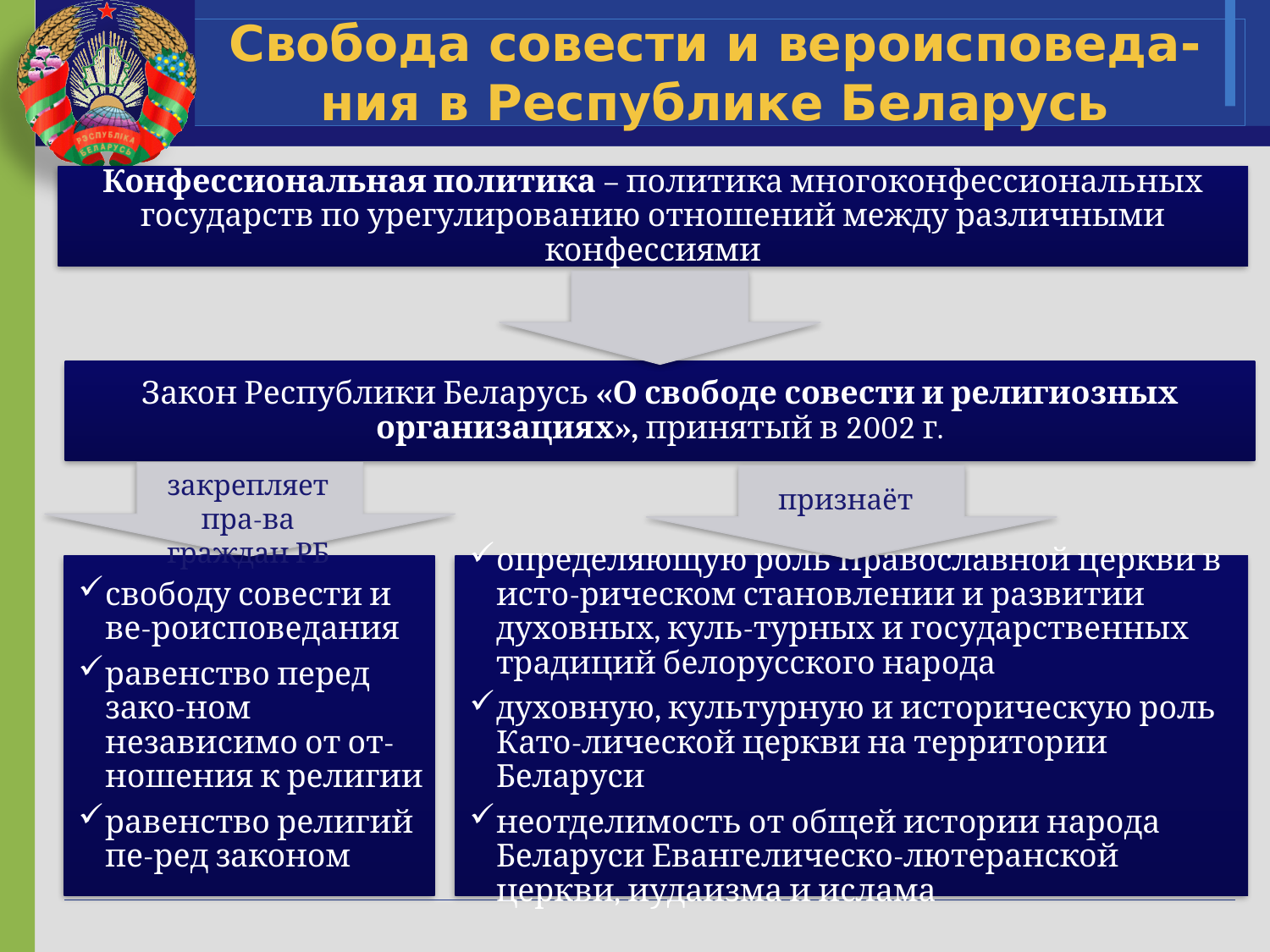

# Свобода совести и вероисповеда-ния в Республике Беларусь

Конфессиональная политика – политика многоконфессиональных государств по урегулированию отношений между различными конфессиями

Закон Республики Беларусь «О свободе совести и религиозных организациях», принятый в 2002 г.
закрепляет пра-ва граждан РБ

признаёт

свободу совести и ве-роисповедания
равенство перед зако-ном независимо от от-ношения к религии
равенство религий пе-ред законом

определяющую роль Православной церкви в исто-рическом становлении и развитии духовных, куль-турных и государственных традиций белорусского народа
духовную, культурную и историческую роль Като-лической церкви на территории Беларуси
неотделимость от общей истории народа Беларуси Евангелическо-лютеранской церкви, иудаизма и ислама